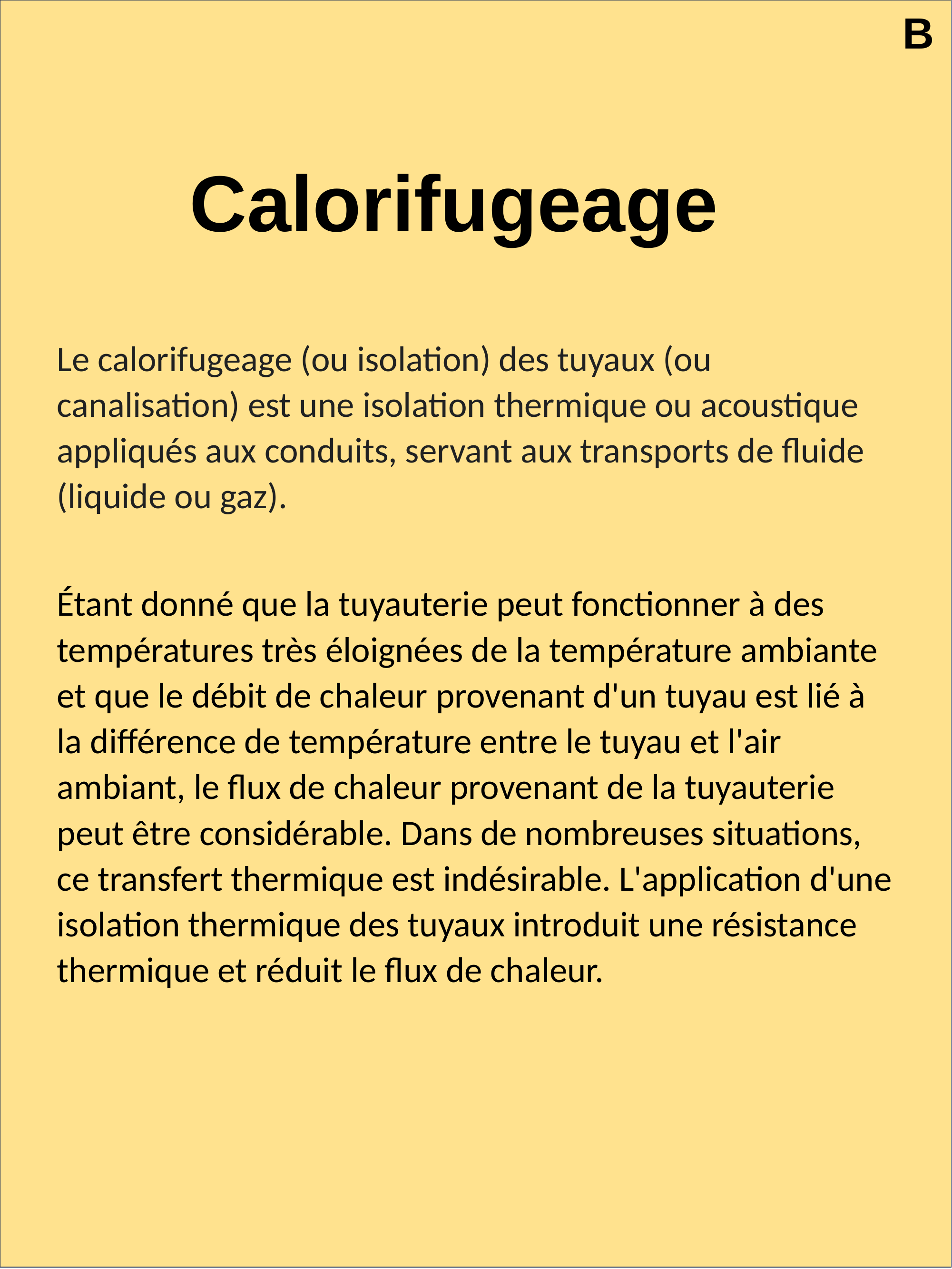

B
Calorifugeage
Le calorifugeage (ou isolation) des tuyaux (ou canalisation) est une isolation thermique ou acoustique appliqués aux conduits, servant aux transports de fluide (liquide ou gaz).

Étant donné que la tuyauterie peut fonctionner à des températures très éloignées de la température ambiante et que le débit de chaleur provenant d'un tuyau est lié à la différence de température entre le tuyau et l'air ambiant, le flux de chaleur provenant de la tuyauterie peut être considérable. Dans de nombreuses situations, ce transfert thermique est indésirable. L'application d'une isolation thermique des tuyaux introduit une résistance thermique et réduit le flux de chaleur.